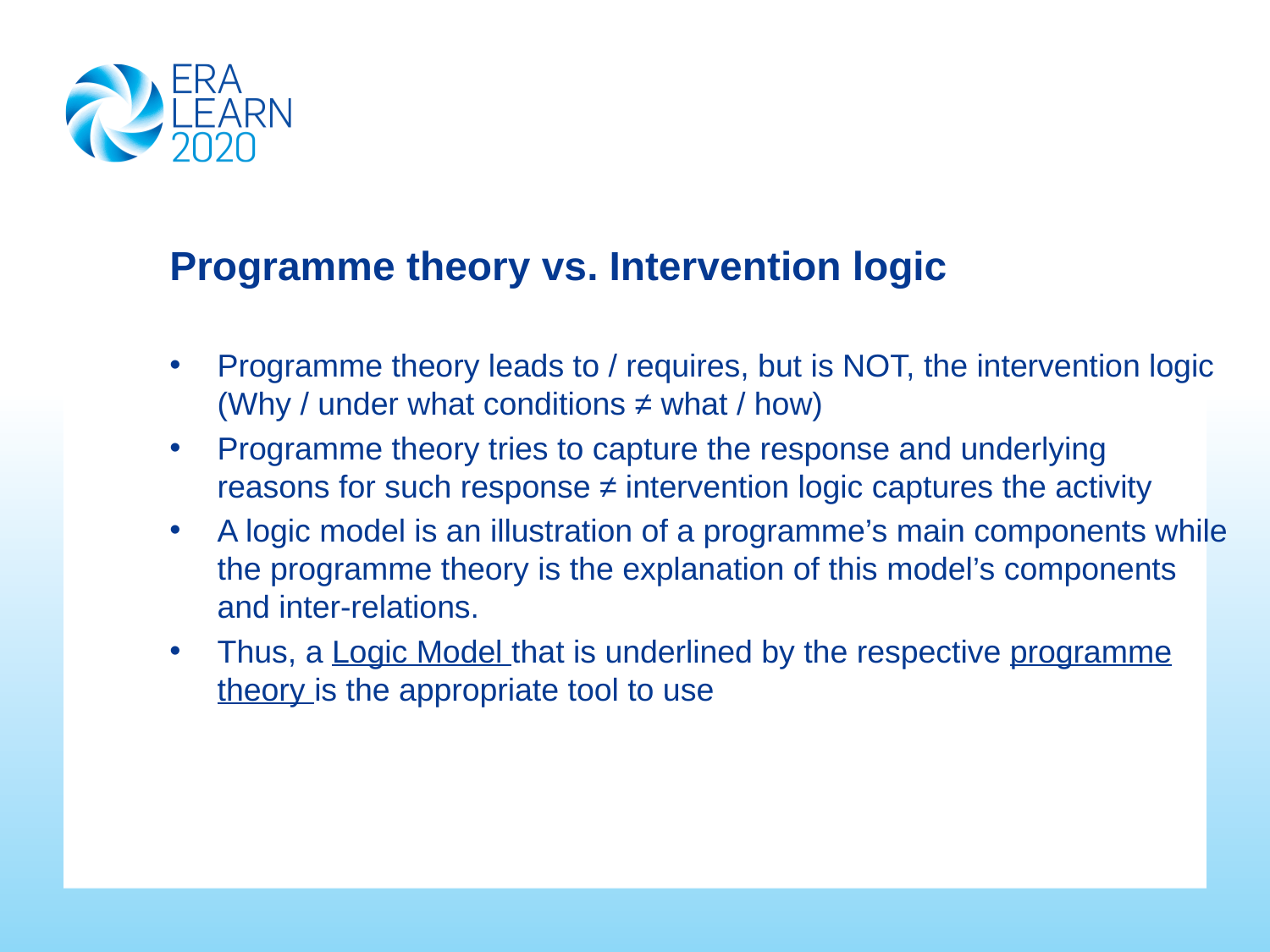

# Programme theory vs. Intervention logic
Programme theory leads to / requires, but is NOT, the intervention logic (Why / under what conditions ≠ what / how)
Programme theory tries to capture the response and underlying reasons for such response ≠ intervention logic captures the activity
A logic model is an illustration of a programme’s main components while the programme theory is the explanation of this model’s components and inter-relations.
Thus, a Logic Model that is underlined by the respective programme theory is the appropriate tool to use